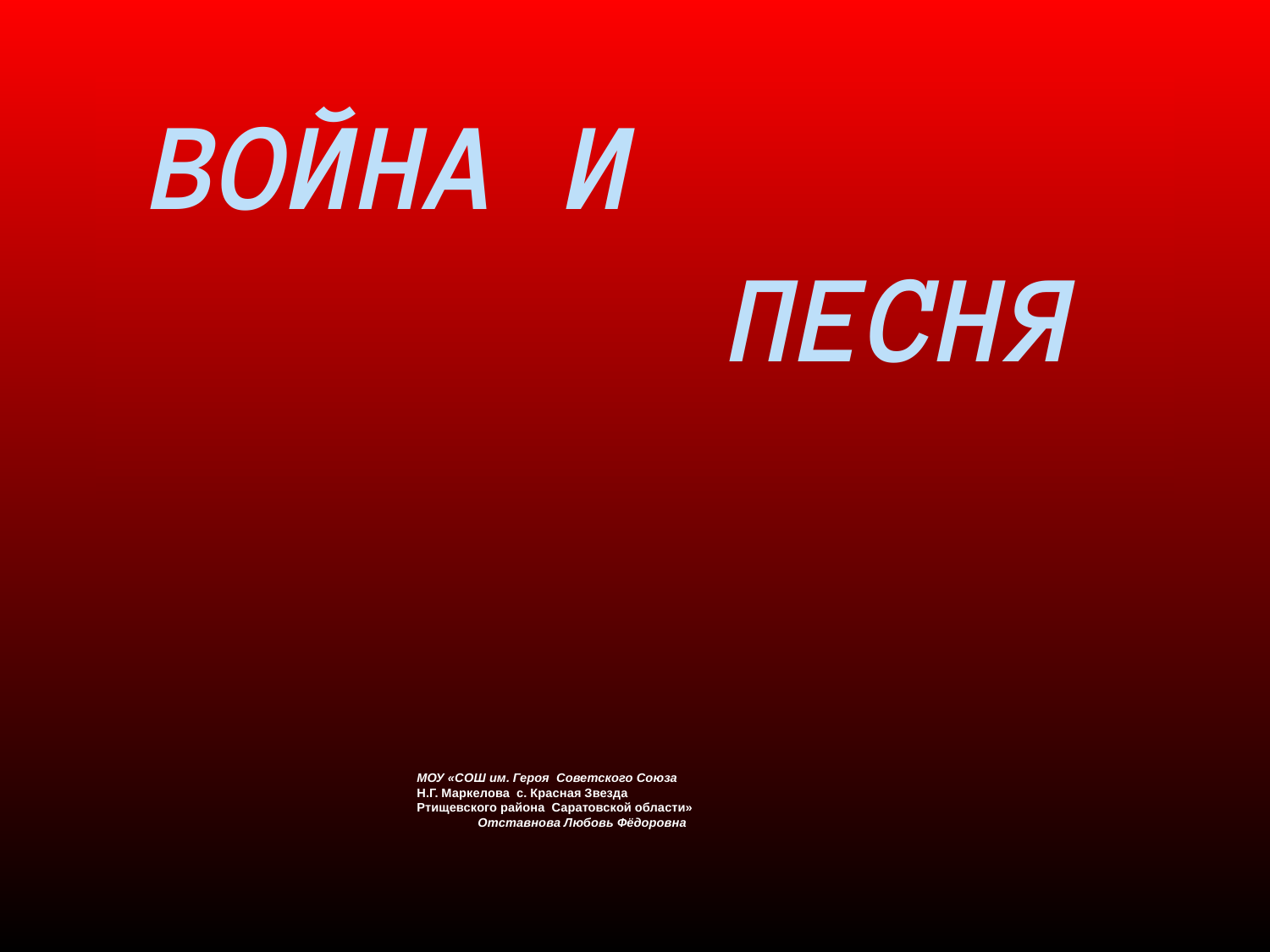

# Война и песня

                                                                                     МОУ «СОШ им. Героя  Советского Союза
                                                                                     Н.Г. Маркелова  с. Красная Звезда
                                                                                     Ртищевского района  Саратовской области»
                                                                                                       Отставнова Любовь Фёдоровна